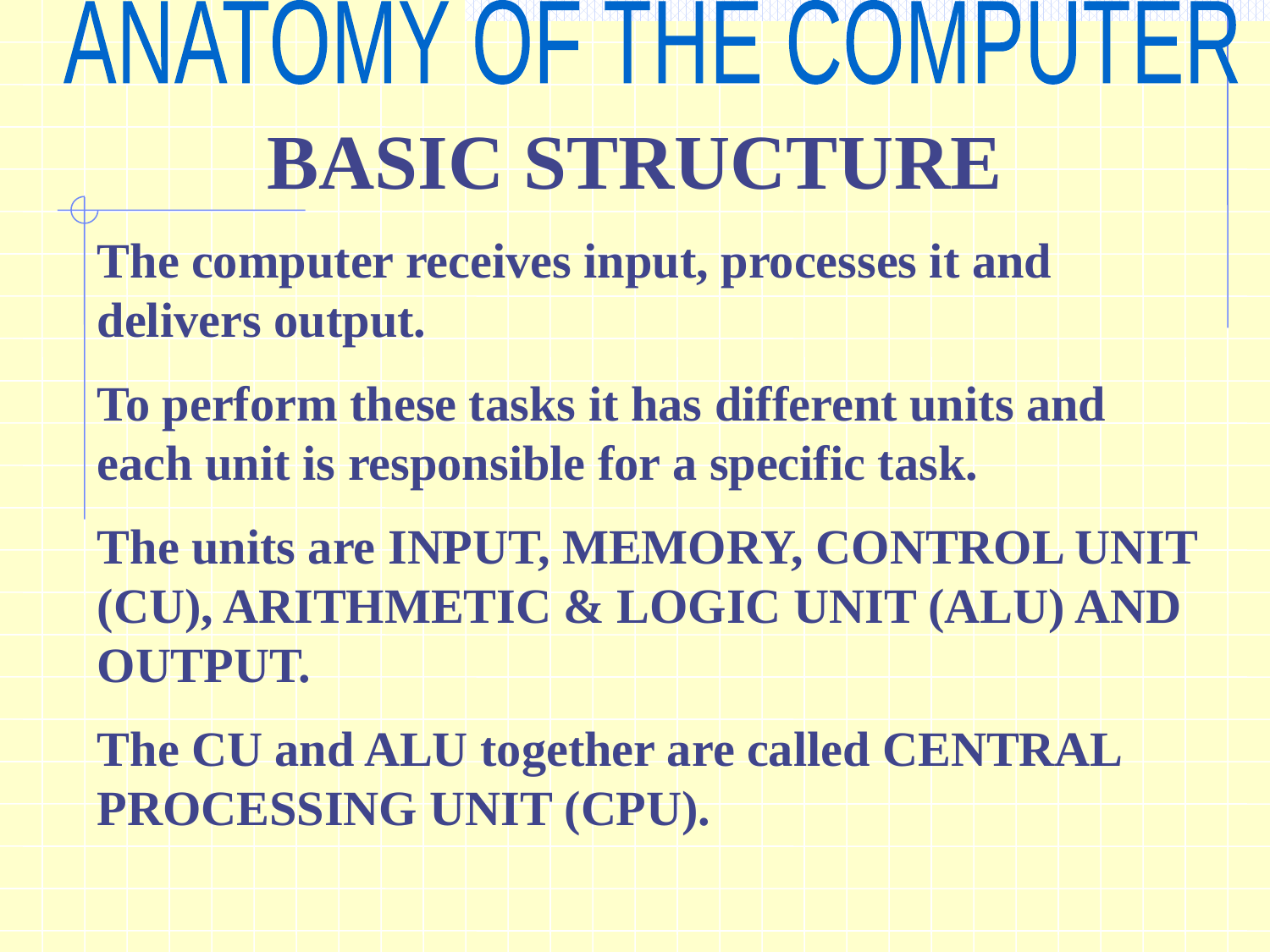

ANATOMY OF THE COMPUTER
BASIC STRUCTURE
The computer receives input, processes it and delivers output.
To perform these tasks it has different units and each unit is responsible for a specific task.
The units are INPUT, MEMORY, CONTROL UNIT (CU), ARITHMETIC & LOGIC UNIT (ALU) AND OUTPUT.
The CU and ALU together are called CENTRAL PROCESSING UNIT (CPU).